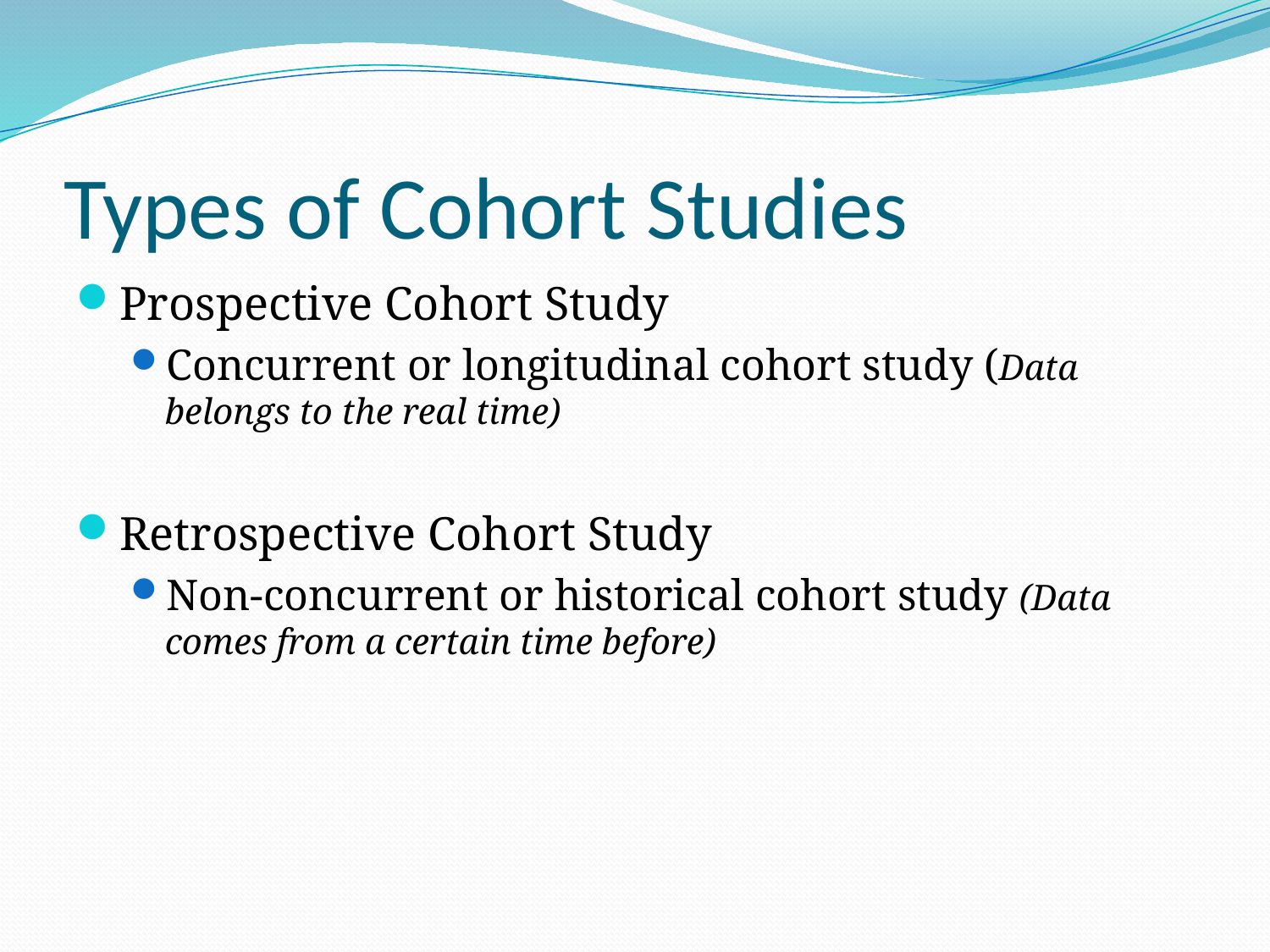

# Types of Cohort Studies
Prospective Cohort Study
Concurrent or longitudinal cohort study (Data belongs to the real time)

Retrospective Cohort Study
Non-concurrent or historical cohort study (Data comes from a certain time before)